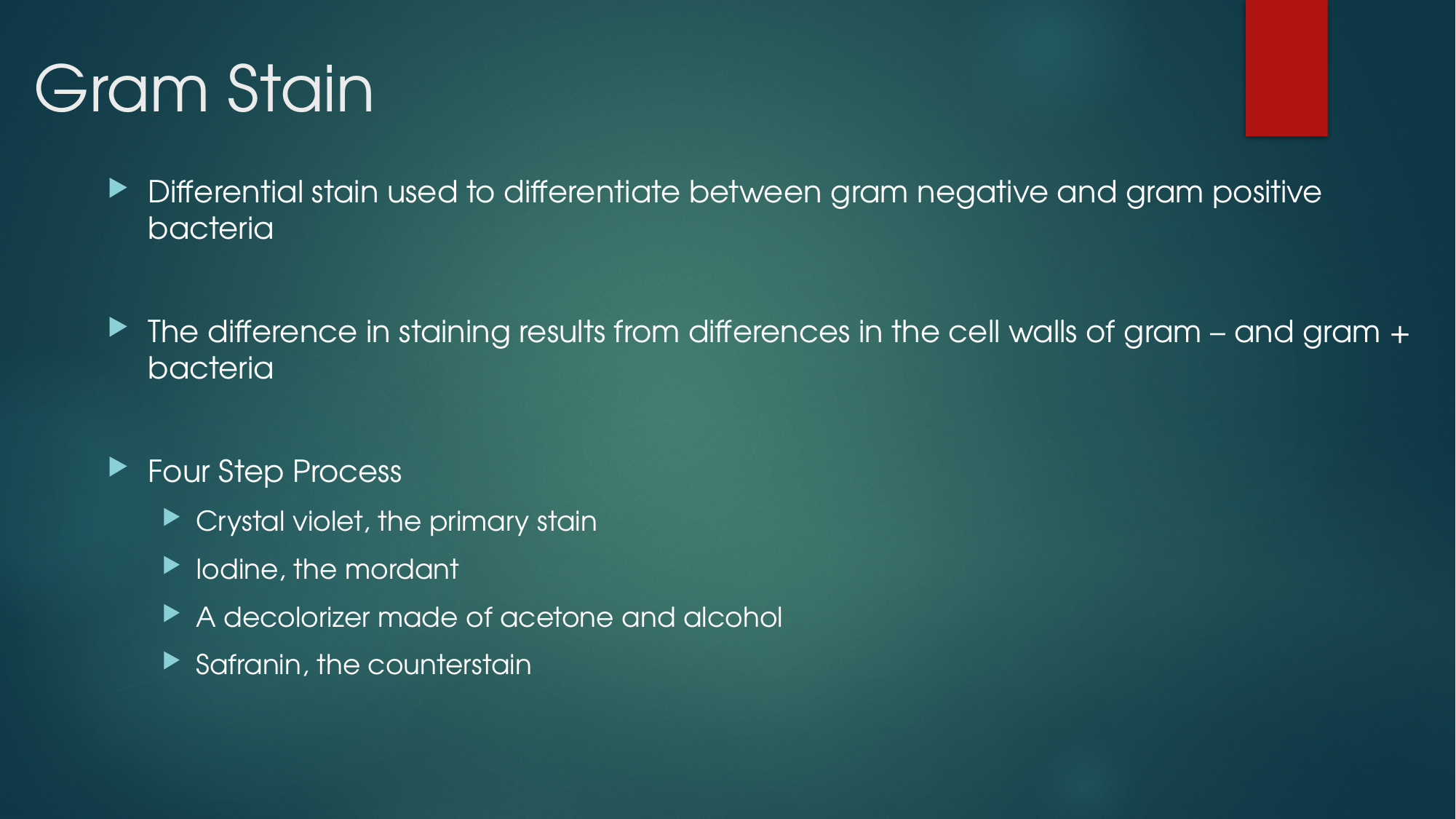

# Gram Stain
Differential stain used to differentiate between gram negative and gram positive bacteria

The difference in staining results from differences in the cell walls of gram – and gram + bacteria

Four Step Process
Crystal violet, the primary stain
Iodine, the mordant
A decolorizer made of acetone and alcohol
Safranin, the counterstain